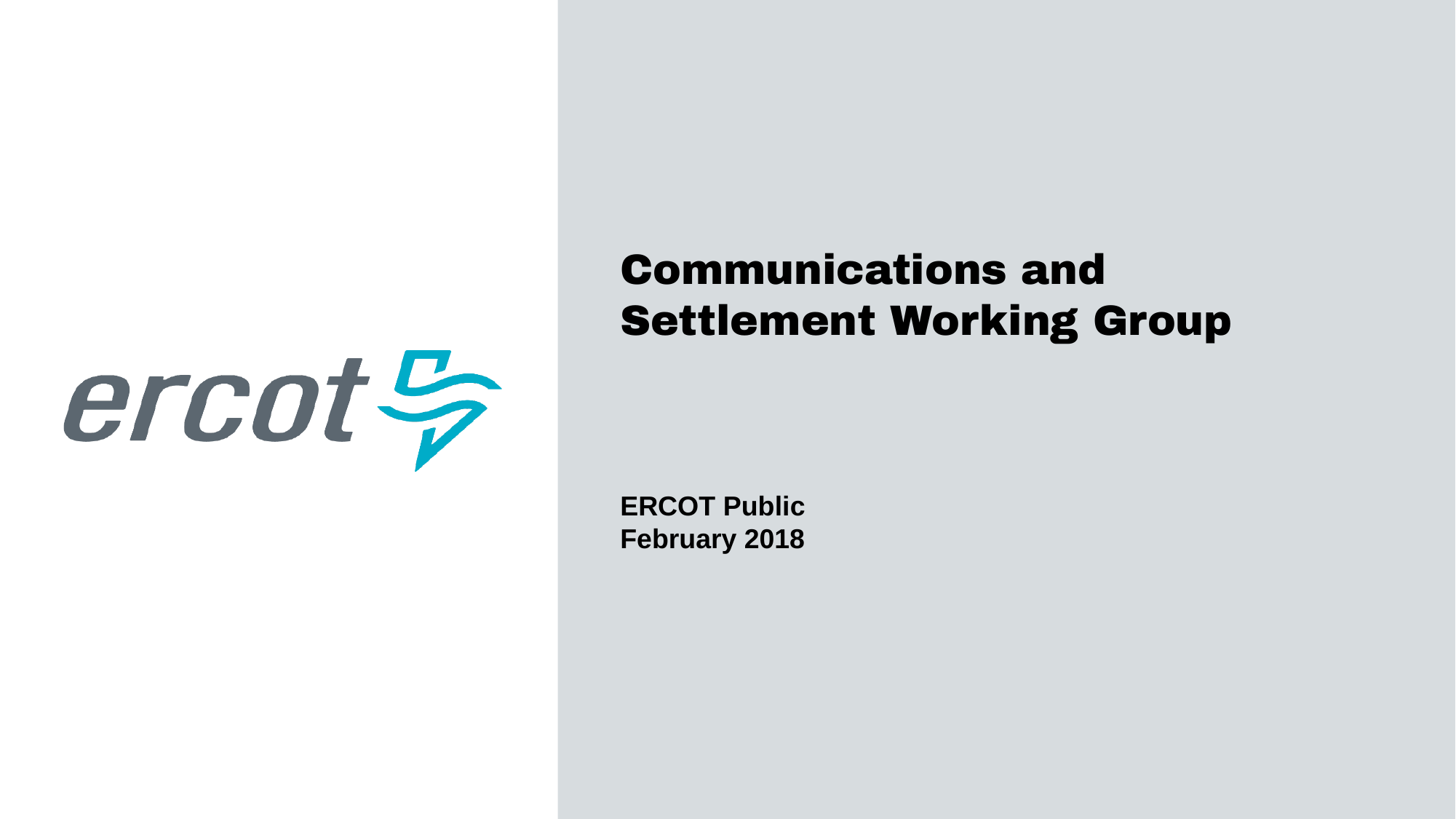

Communications and Settlement Working Group

ERCOT Public
February 2018